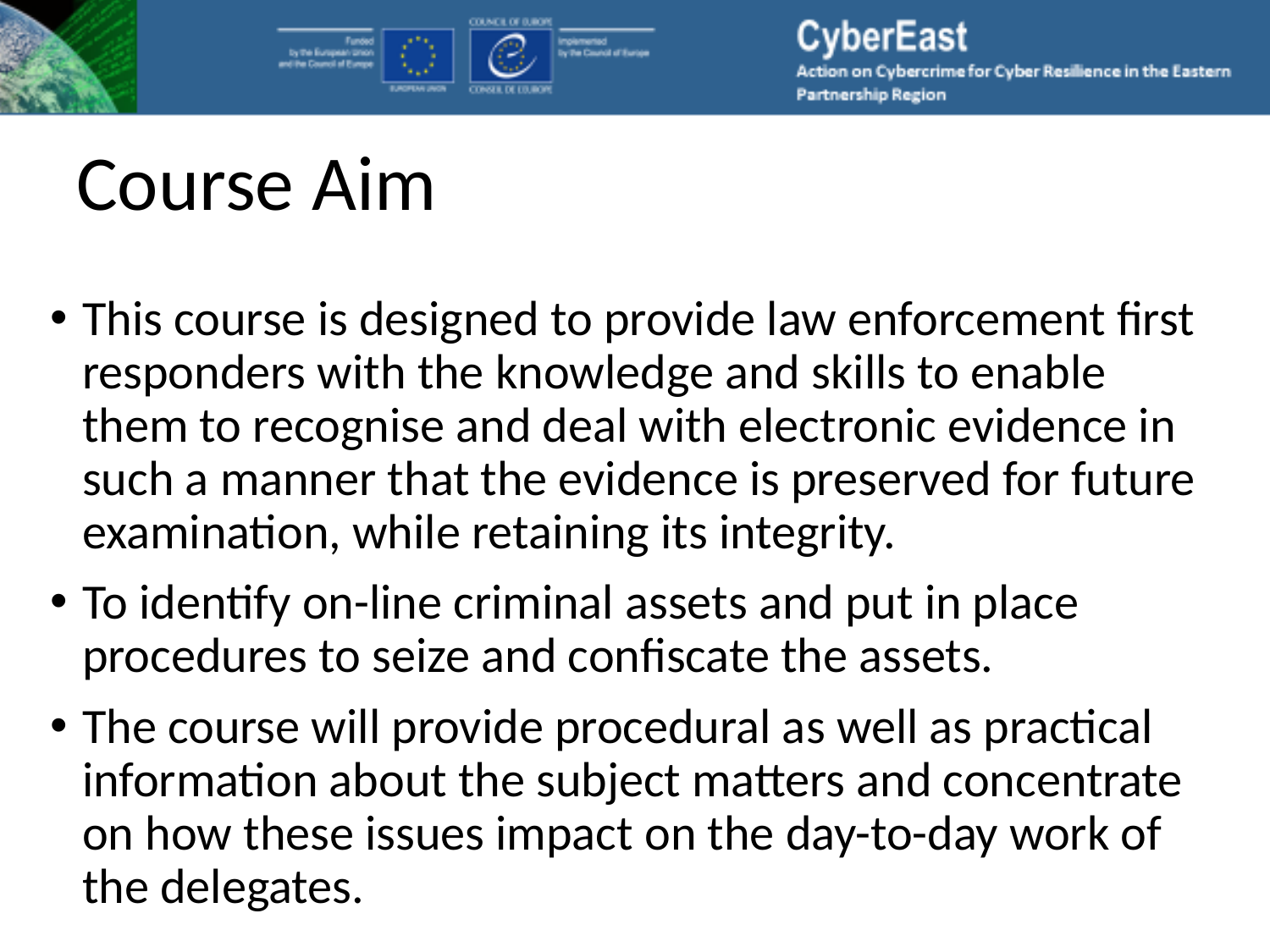

# Course Aim
This course is designed to provide law enforcement first responders with the knowledge and skills to enable them to recognise and deal with electronic evidence in such a manner that the evidence is preserved for future examination, while retaining its integrity.
To identify on-line criminal assets and put in place procedures to seize and confiscate the assets.
The course will provide procedural as well as practical information about the subject matters and concentrate on how these issues impact on the day-to-day work of the delegates.